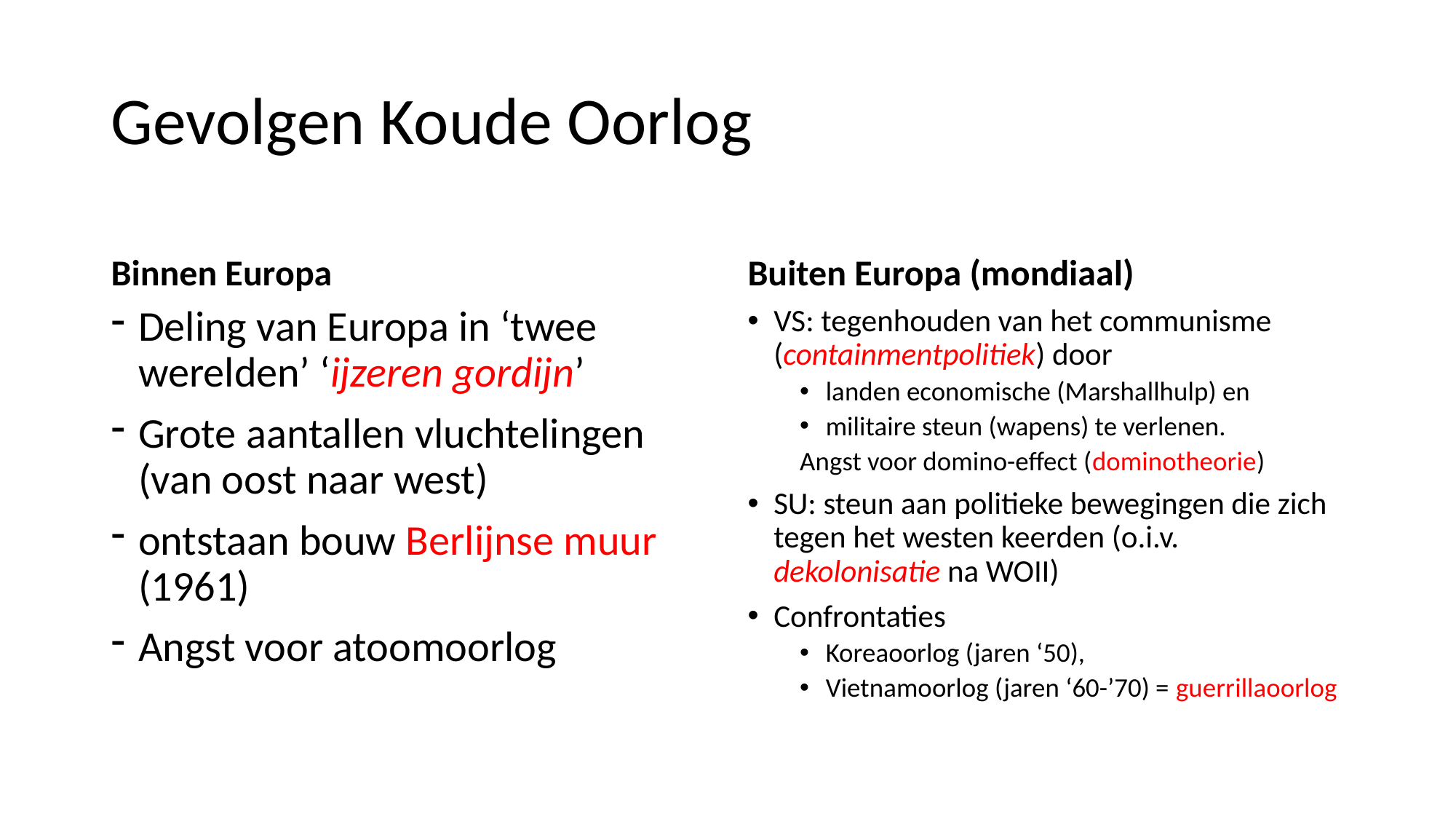

# Gevolgen Koude Oorlog
Binnen Europa
Buiten Europa (mondiaal)
Deling van Europa in ‘twee werelden’ ‘ijzeren gordijn’
Grote aantallen vluchtelingen (van oost naar west)
ontstaan bouw Berlijnse muur (1961)
Angst voor atoomoorlog
VS: tegenhouden van het communisme (containmentpolitiek) door
landen economische (Marshallhulp) en
militaire steun (wapens) te verlenen.
Angst voor domino-effect (dominotheorie)
SU: steun aan politieke bewegingen die zich tegen het westen keerden (o.i.v. dekolonisatie na WOII)
Confrontaties
Koreaoorlog (jaren ‘50),
Vietnamoorlog (jaren ‘60-’70) = guerrillaoorlog